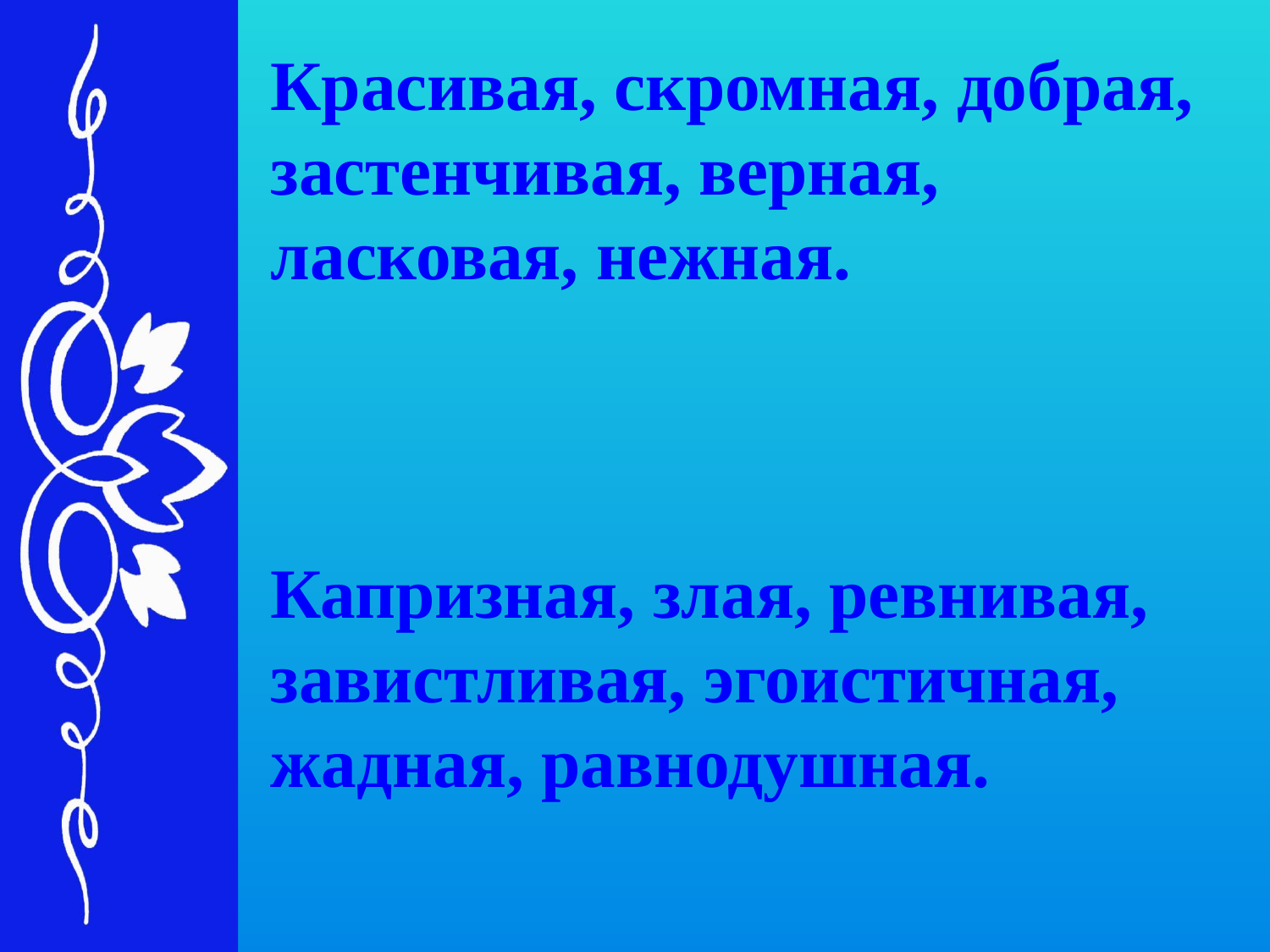

Красивая, скромная, добрая, застенчивая, верная, ласковая, нежная.

Капризная, злая, ревнивая, завистливая, эгоистичная, жадная, равнодушная.